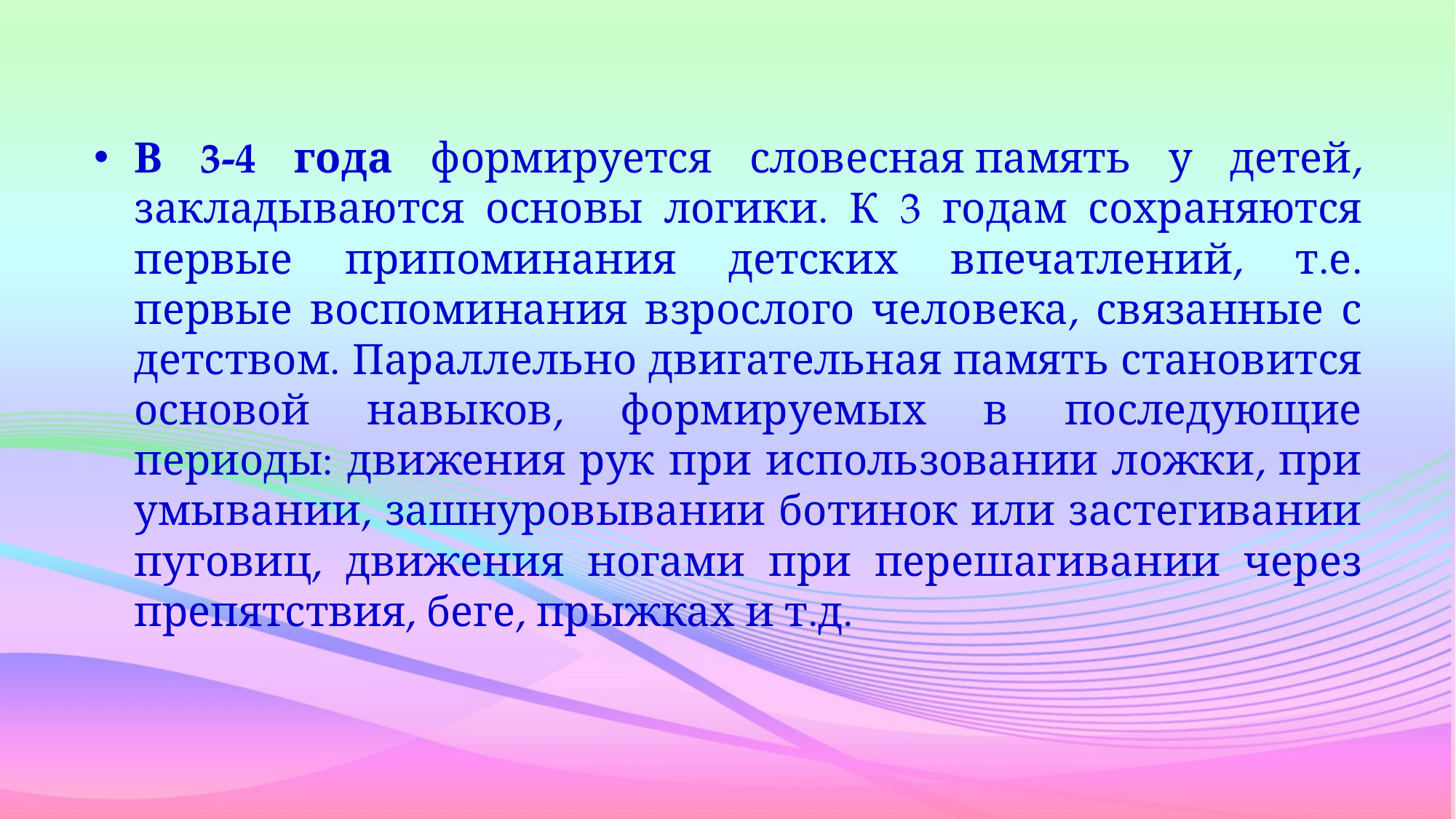

В 3-4 года формируется словесная память у детей, закладываются основы логики. К 3 годам сохраняются первые припоминания детских впечатлений, т.е. первые воспоминания взрослого человека, связанные с детством. Параллельно двигательная память становится основой навыков, формируемых в последующие периоды: движения рук при использовании ложки, при умывании, зашнуровывании ботинок или застегивании пуговиц, движения ногами при перешагивании через препятствия, беге, прыжках и т.д.